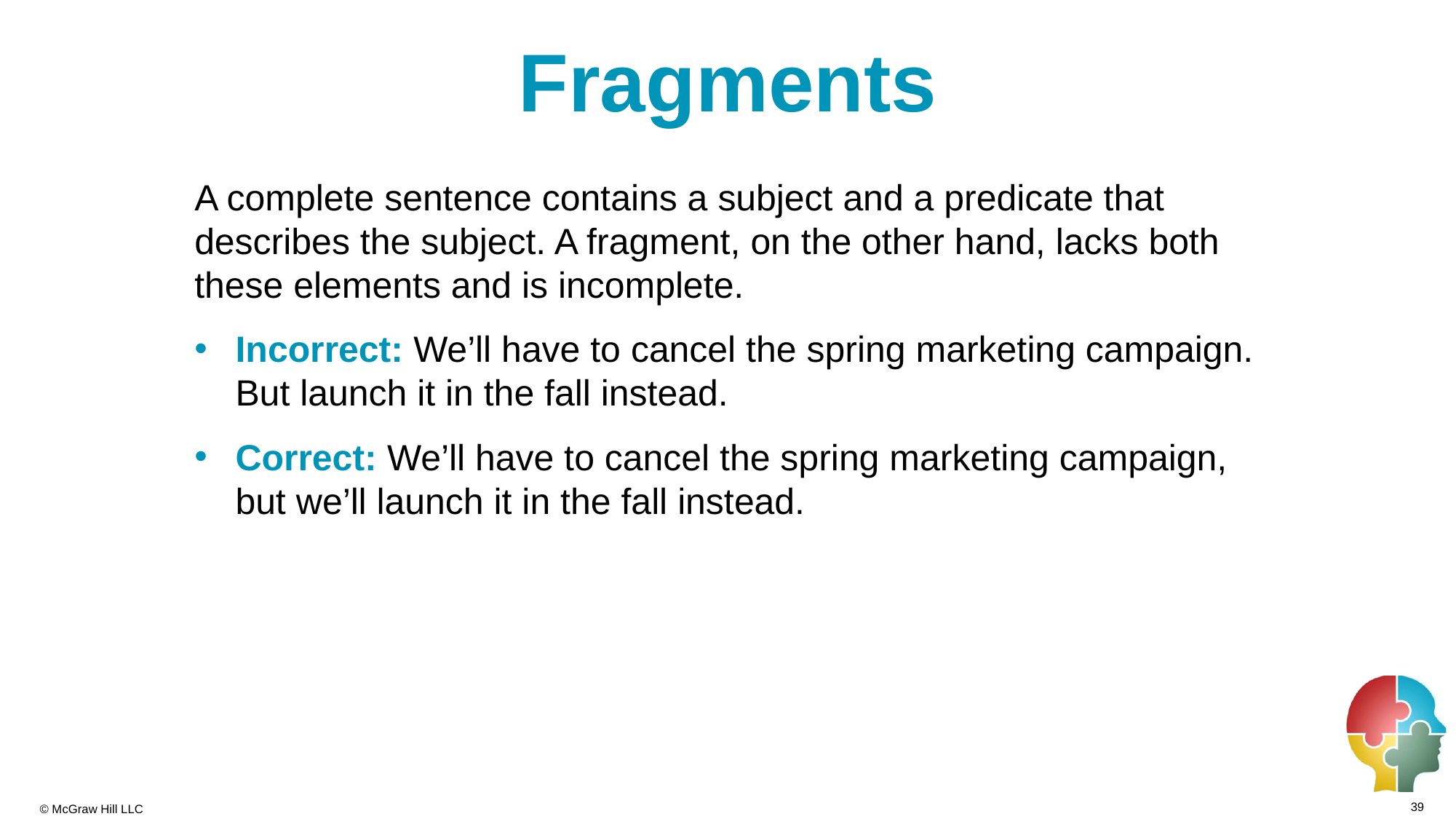

# Fragments
A complete sentence contains a subject and a predicate that describes the subject. A fragment, on the other hand, lacks both these elements and is incomplete.
Incorrect: We’ll have to cancel the spring marketing campaign. But launch it in the fall instead.
Correct: We’ll have to cancel the spring marketing campaign, but we’ll launch it in the fall instead.
39